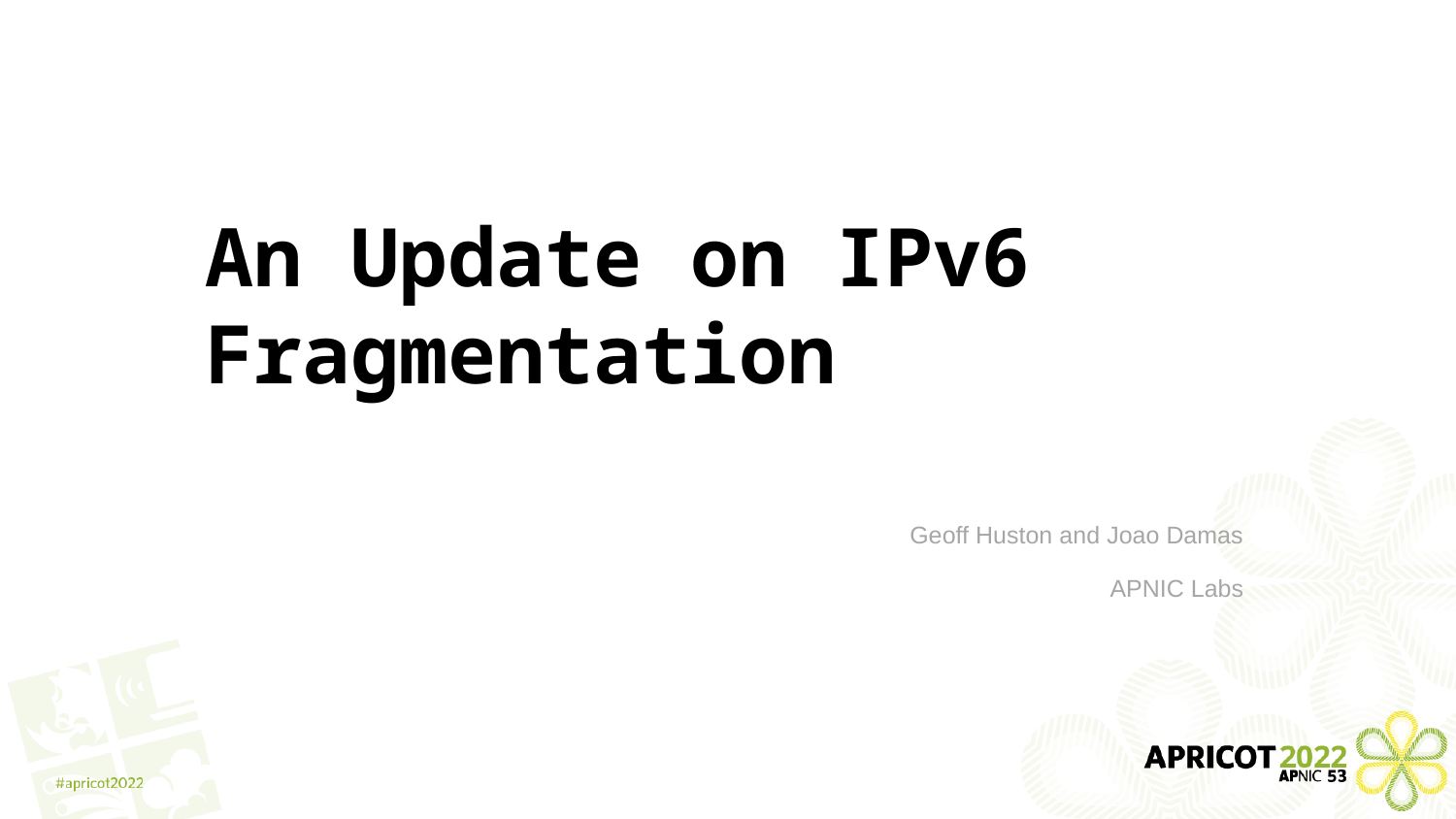

# An Update on IPv6 Fragmentation
Geoff Huston and Joao Damas
APNIC Labs